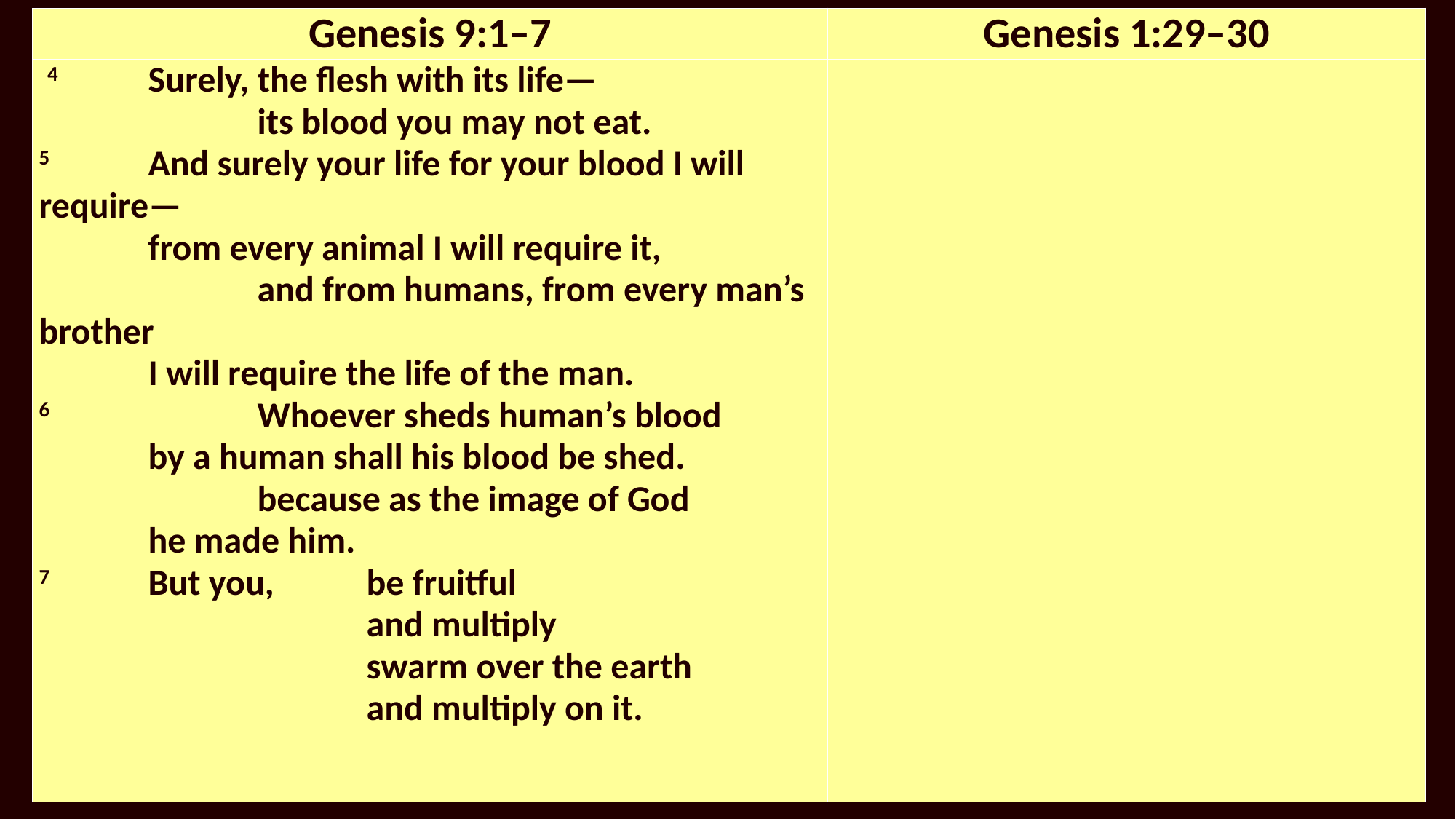

| Genesis 9:1–7 | Genesis 1:29–30 |
| --- | --- |
| 4 Surely, the flesh with its life— its blood you may not eat. 5 And surely your life for your blood I will require— from every animal I will require it, and from humans, from every man’s brother I will require the life of the man. 6 Whoever sheds human’s blood by a human shall his blood be shed. because as the image of God he made him. 7 But you, be fruitful and multiply swarm over the earth and multiply on it. |  |
#